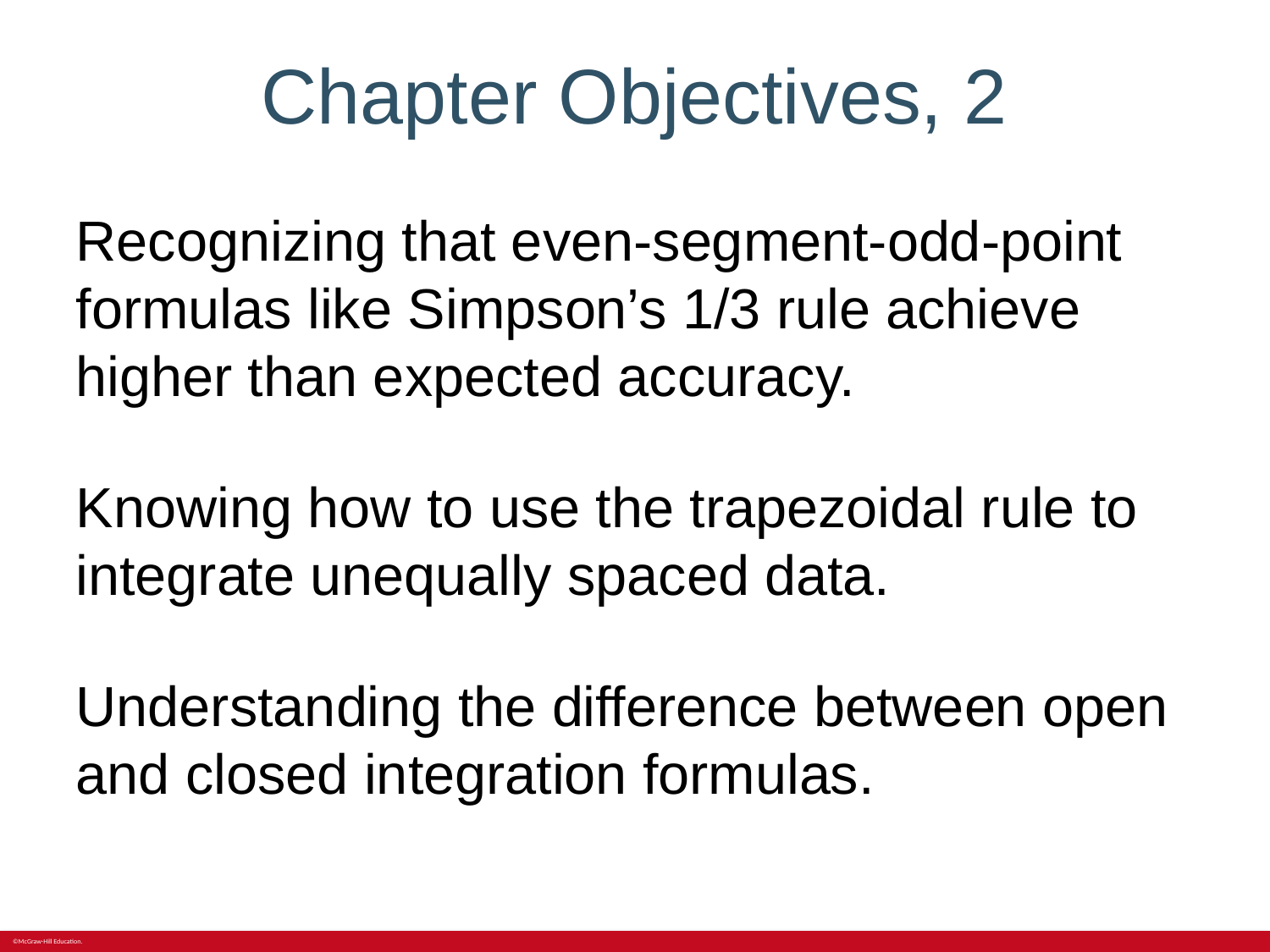

# Chapter Objectives, 2
Recognizing that even-segment-odd-point formulas like Simpson’s 1/3 rule achieve higher than expected accuracy.
Knowing how to use the trapezoidal rule to integrate unequally spaced data.
Understanding the difference between open and closed integration formulas.